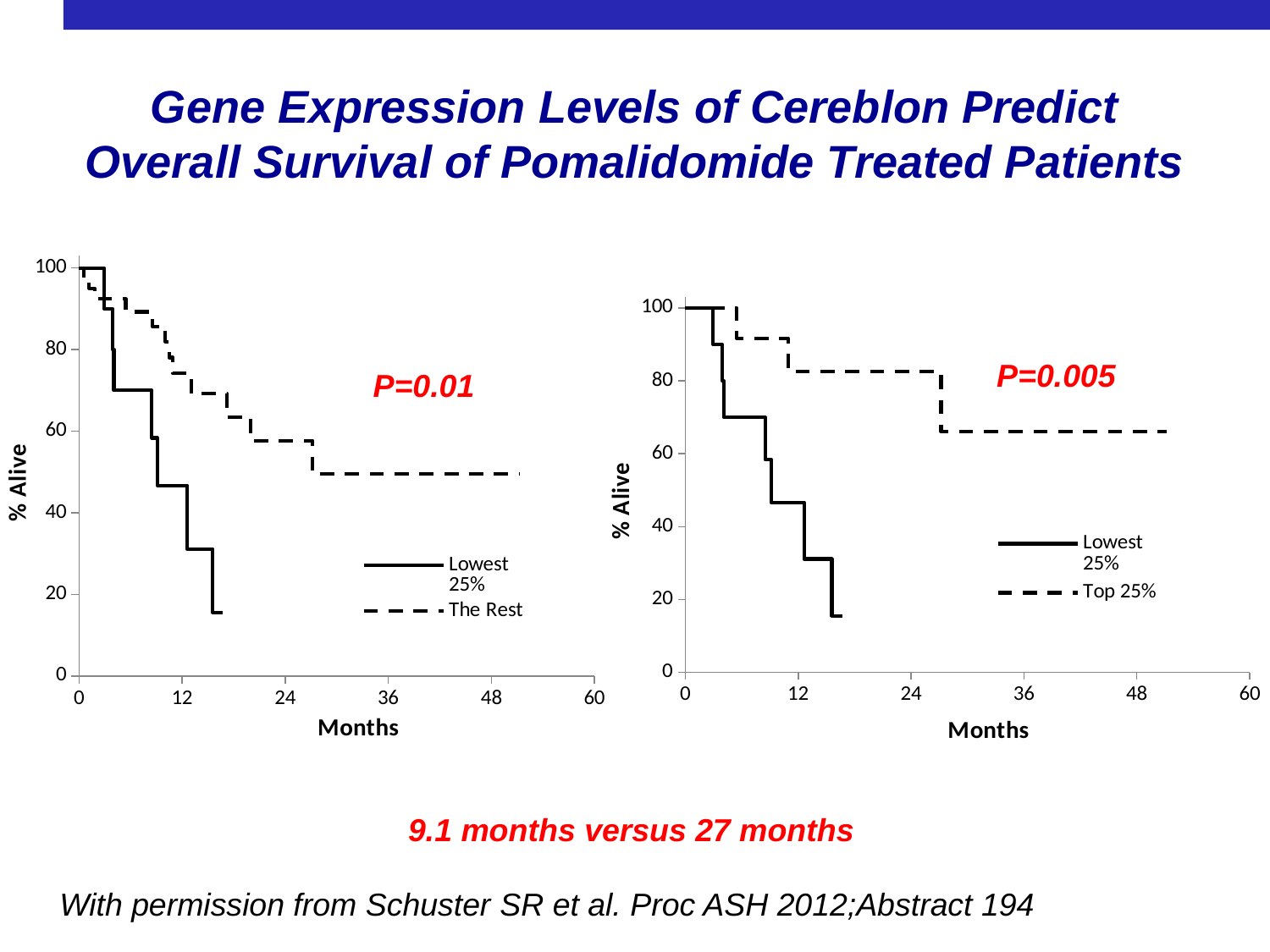

Gene Expression Levels of Cereblon Predict Overall Survival of Pomalidomide Treated Patients

### Chart

| Category | Lowest 25% | The Rest |
|---|---|---|

### Chart

| Category | Lowest 25% | Top 25% |
|---|---|---|
P=0.005
P=0.01
9.1 months versus 27 months
With permission from Schuster SR et al. Proc ASH 2012;Abstract 194